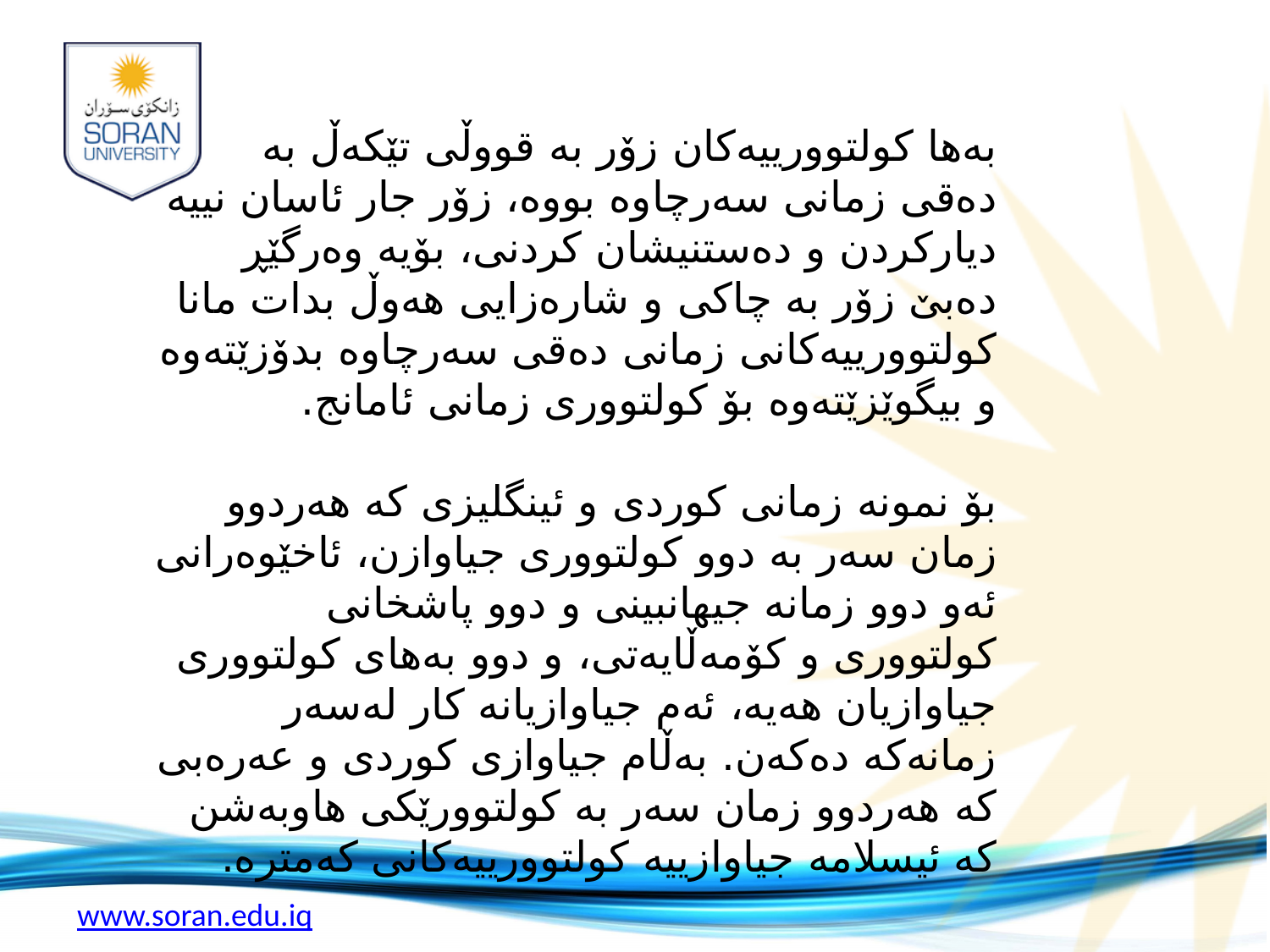

# بەها کولتوورییەکان زۆر بە قووڵی تێکەڵ بە دەقی زمانی سەرچاوە بووە، زۆر جار ئاسان نییە دیارکردن و دەستنیشان کردنی، بۆیە وەرگێڕ دەبێ زۆر بە چاكی و شارەزایی هەوڵ بدات مانا کولتوورییەکانی زمانی دەقی سەرچاوە بدۆزێتەوە و بیگوێزێتەوە بۆ کولتووری زمانی ئامانج. بۆ نمونە زمانی کوردی و ئینگلیزی کە هەردوو زمان سەر بە دوو کولتووری جیاوازن، ئاخێوەرانی ئەو دوو زمانە جیهانبینی و دوو پاشخانی کولتووری و کۆمەڵایەتی، و دوو بەهای کولتووری جیاوازیان هەیە، ئەم جیاوازیانە کار لەسەر زمانەکە دەکەن. بەڵام جیاوازی کوردی و عەرەبی کە هەردوو زمان سەر بە کولتوورێکی هاوبەشن کە ئیسلامە جیاوازییە کولتوورییەکانی کەمترە.